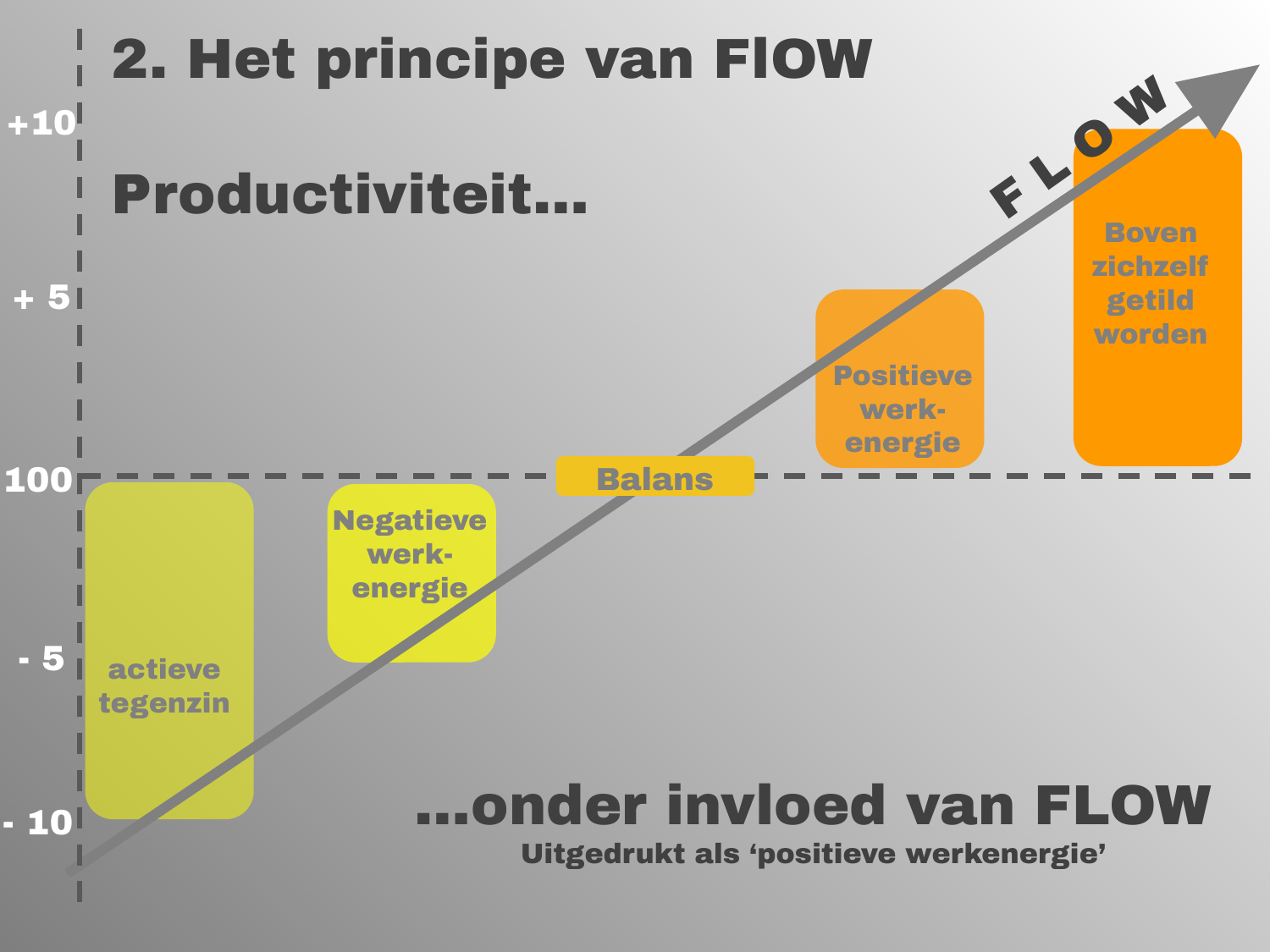

2. Het principe van FlOW

Productiviteit…

+10
F L O W

Boven zichzelf getild worden
+ 5

Positieve werk-energie
100
Balans

Negatieve werk-energie
- 5
actieve tegenzin
…onder invloed van FLOW
Uitgedrukt als ‘positieve werkenergie’
- 10